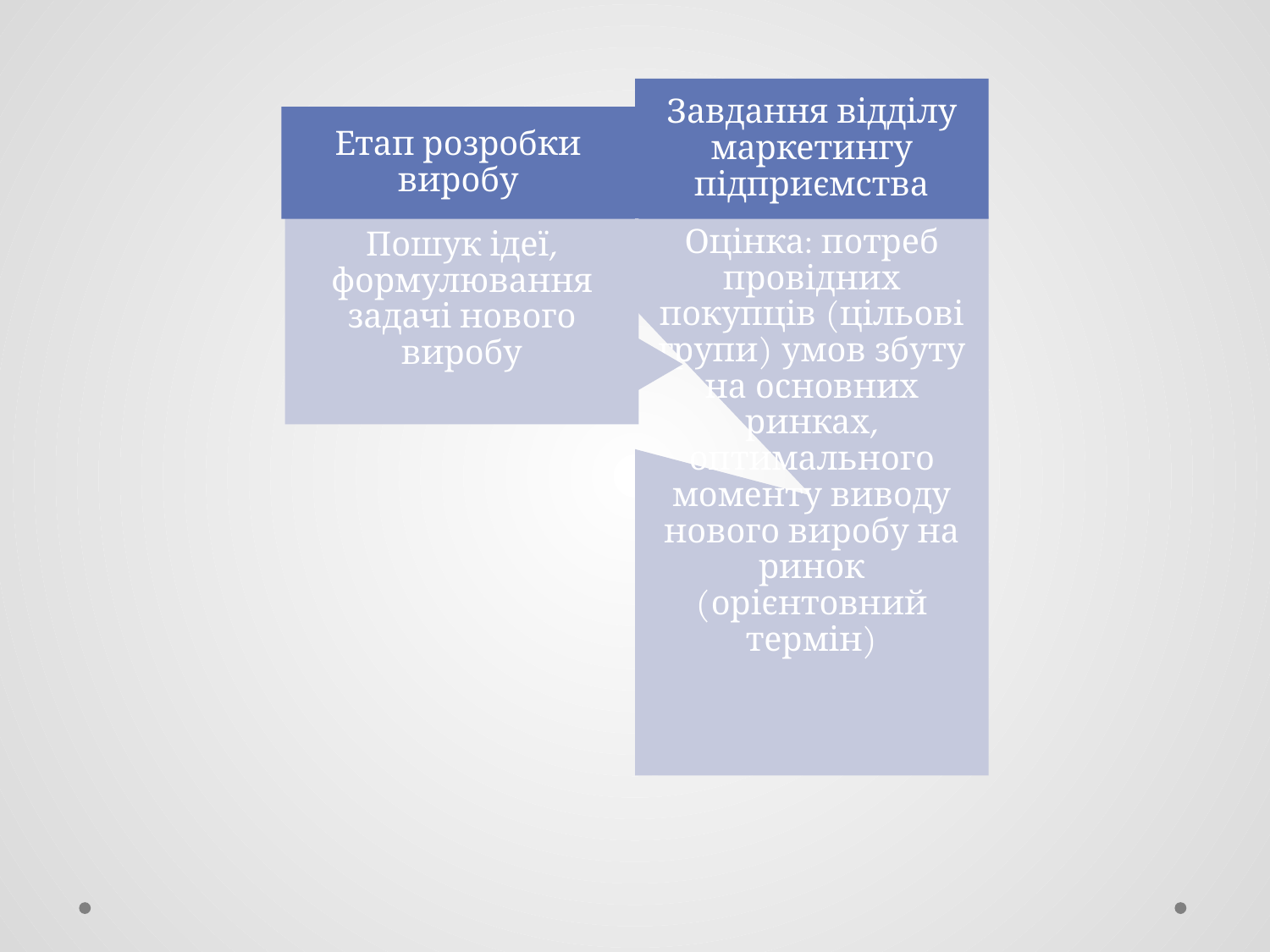

Оцінка: потреб провідних покупців (цільові групи) умов збуту на основних ринках, оптимального моменту виводу нового виробу на ринок (орієнтовний термін)
Завдання відділу маркетингу підприємства
Пошук ідеї, формулювання задачі нового виробу
Етап розробки виробу